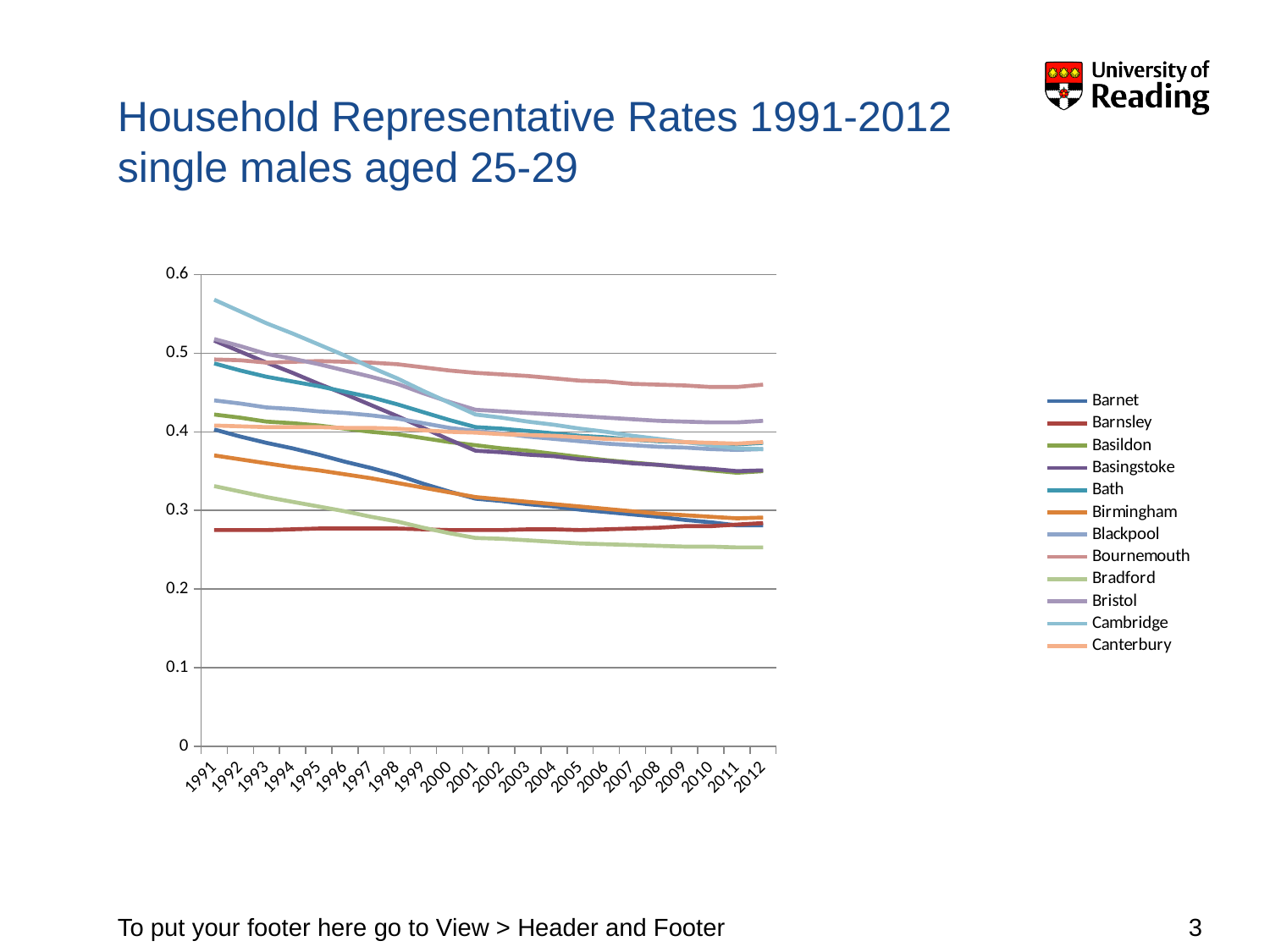

# Household Representative Rates 1991-2012 single males aged 25-29

### Chart

| Category | Barnet | Barnsley | Basildon | Basingstoke | Bath | Birmingham | Blackpool | Bournemouth | Bradford | Bristol | Cambridge | Canterbury |
|---|---|---|---|---|---|---|---|---|---|---|---|---|
| 1991 | 0.403 | 0.275 | 0.422 | 0.516 | 0.487 | 0.37 | 0.44 | 0.492 | 0.331 | 0.518 | 0.568 | 0.408 |
| 1992 | 0.394 | 0.275 | 0.418 | 0.502 | 0.478 | 0.365 | 0.436 | 0.491 | 0.324 | 0.509 | 0.553 | 0.407 |
| 1993 | 0.386 | 0.275 | 0.413 | 0.488 | 0.47 | 0.36 | 0.431 | 0.488 | 0.317 | 0.499 | 0.538 | 0.406 |
| 1994 | 0.379 | 0.276 | 0.411 | 0.475 | 0.464 | 0.355 | 0.429 | 0.489 | 0.311 | 0.493 | 0.525 | 0.406 |
| 1995 | 0.371 | 0.277 | 0.408 | 0.461 | 0.458 | 0.351 | 0.426 | 0.49 | 0.305 | 0.486 | 0.511 | 0.406 |
| 1996 | 0.362 | 0.277 | 0.404 | 0.448 | 0.451 | 0.346 | 0.424 | 0.489 | 0.299 | 0.478 | 0.497 | 0.405 |
| 1997 | 0.354 | 0.277 | 0.4 | 0.434 | 0.444 | 0.341 | 0.421 | 0.488 | 0.292 | 0.47 | 0.482 | 0.405 |
| 1998 | 0.345 | 0.277 | 0.397 | 0.42 | 0.435 | 0.335 | 0.417 | 0.486 | 0.286 | 0.461 | 0.468 | 0.404 |
| 1999 | 0.334 | 0.276 | 0.392 | 0.405 | 0.425 | 0.329 | 0.411 | 0.482 | 0.278 | 0.449 | 0.452 | 0.402 |
| 2000 | 0.324 | 0.275 | 0.387 | 0.39 | 0.415 | 0.323 | 0.405 | 0.478 | 0.271 | 0.438 | 0.437 | 0.4 |
| 2001 | 0.315 | 0.275 | 0.383 | 0.376 | 0.406 | 0.317 | 0.401 | 0.475 | 0.265 | 0.428 | 0.422 | 0.399 |
| 2002 | 0.312 | 0.275 | 0.379 | 0.374 | 0.404 | 0.314 | 0.398 | 0.473 | 0.264 | 0.426 | 0.418 | 0.397 |
| 2003 | 0.308 | 0.276 | 0.376 | 0.371 | 0.401 | 0.311 | 0.394 | 0.471 | 0.262 | 0.424 | 0.413 | 0.396 |
| 2004 | 0.305 | 0.276 | 0.372 | 0.369 | 0.398 | 0.308 | 0.391 | 0.468 | 0.26 | 0.422 | 0.409 | 0.395 |
| 2005 | 0.301 | 0.275 | 0.368 | 0.365 | 0.395 | 0.305 | 0.388 | 0.465 | 0.258 | 0.42 | 0.404 | 0.393 |
| 2006 | 0.298 | 0.276 | 0.364 | 0.363 | 0.393 | 0.302 | 0.385 | 0.464 | 0.257 | 0.418 | 0.4 | 0.391 |
| 2007 | 0.295 | 0.277 | 0.361 | 0.36 | 0.39 | 0.299 | 0.383 | 0.461 | 0.256 | 0.416 | 0.395 | 0.39 |
| 2008 | 0.292 | 0.278 | 0.358 | 0.358 | 0.388 | 0.296 | 0.381 | 0.46 | 0.255 | 0.414 | 0.391 | 0.389 |
| 2009 | 0.288 | 0.28 | 0.355 | 0.355 | 0.387 | 0.294 | 0.38 | 0.459 | 0.254 | 0.413 | 0.387 | 0.387 |
| 2010 | 0.285 | 0.28 | 0.351 | 0.353 | 0.385 | 0.292 | 0.378 | 0.457 | 0.254 | 0.412 | 0.383 | 0.386 |
| 2011 | 0.281 | 0.282 | 0.348 | 0.35 | 0.384 | 0.29 | 0.377 | 0.457 | 0.253 | 0.412 | 0.379 | 0.385 |
| 2012 | 0.281 | 0.284 | 0.35 | 0.351 | 0.386 | 0.291 | 0.378 | 0.46 | 0.253 | 0.414 | 0.378 | 0.387 |
3